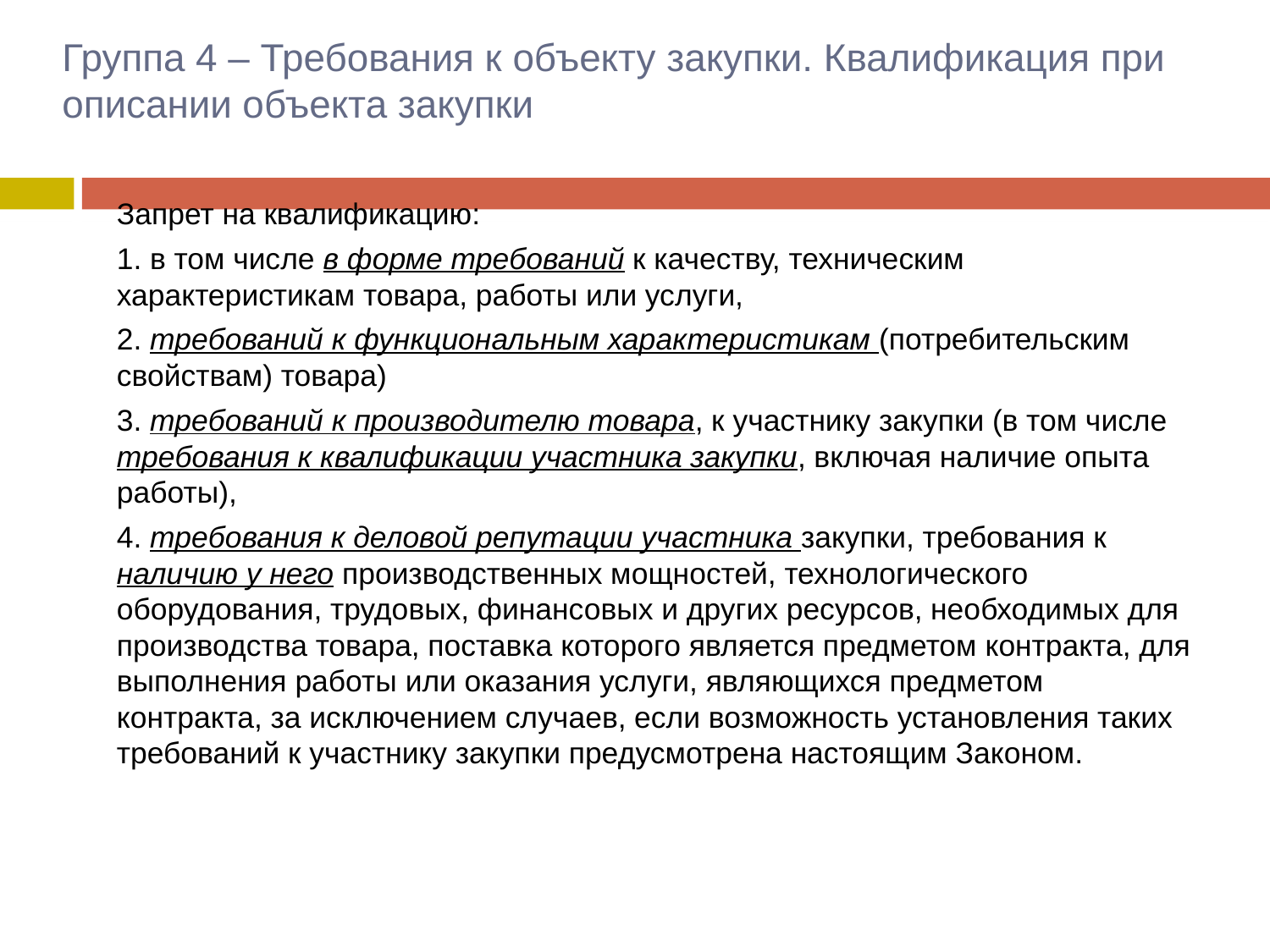

# Группа 4 – Требования к объекту закупки. Квалификация при описании объекта закупки

	Запрет на квалификацию:
	1. в том числе в форме требований к качеству, техническим характеристикам товара, работы или услуги,
	2. требований к функциональным характеристикам (потребительским свойствам) товара)
	3. требований к производителю товара, к участнику закупки (в том числе требования к квалификации участника закупки, включая наличие опыта работы),
	4. требования к деловой репутации участника закупки, требования к наличию у него производственных мощностей, технологического оборудования, трудовых, финансовых и других ресурсов, необходимых для производства товара, поставка которого является предметом контракта, для выполнения работы или оказания услуги, являющихся предметом контракта, за исключением случаев, если возможность установления таких требований к участнику закупки предусмотрена настоящим Законом.